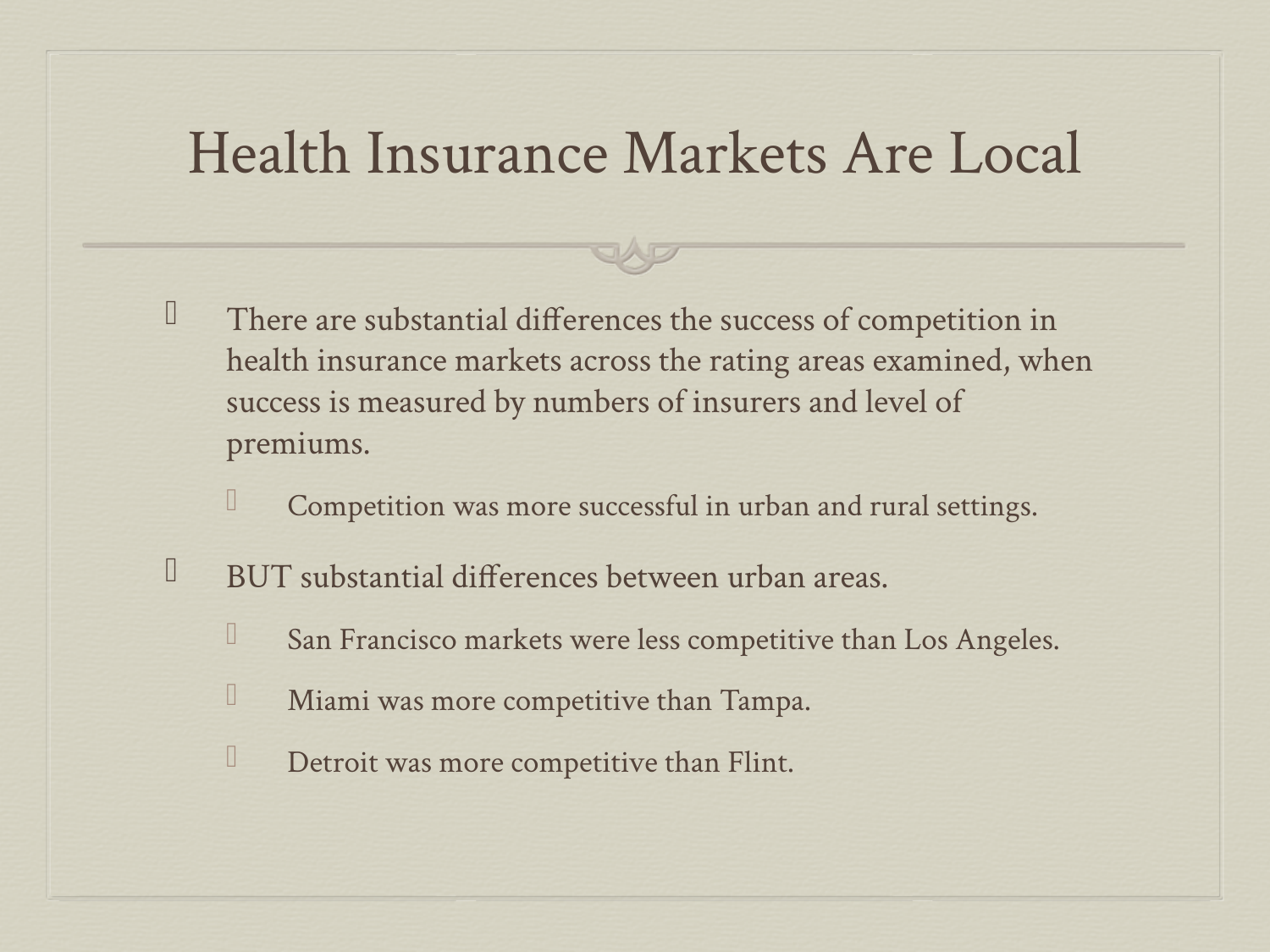

# Health Insurance Markets Are Local
There are substantial differences the success of competition in health insurance markets across the rating areas examined, when success is measured by numbers of insurers and level of premiums.
Competition was more successful in urban and rural settings.
BUT substantial differences between urban areas.
San Francisco markets were less competitive than Los Angeles.
Miami was more competitive than Tampa.
Detroit was more competitive than Flint.